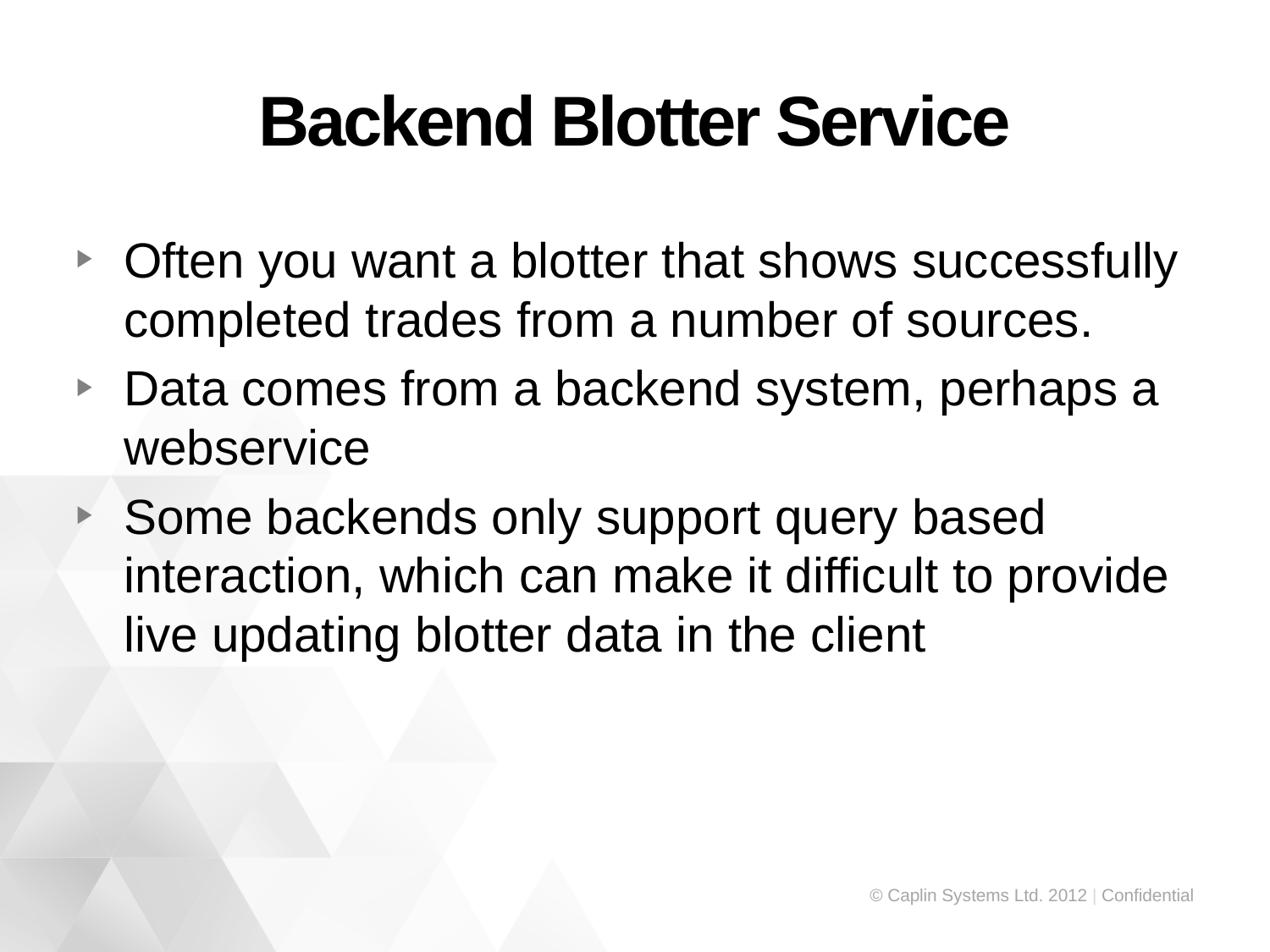

# Backend Blotter Service
Often you want a blotter that shows successfully completed trades from a number of sources.
Data comes from a backend system, perhaps a webservice
Some backends only support query based interaction, which can make it difficult to provide live updating blotter data in the client